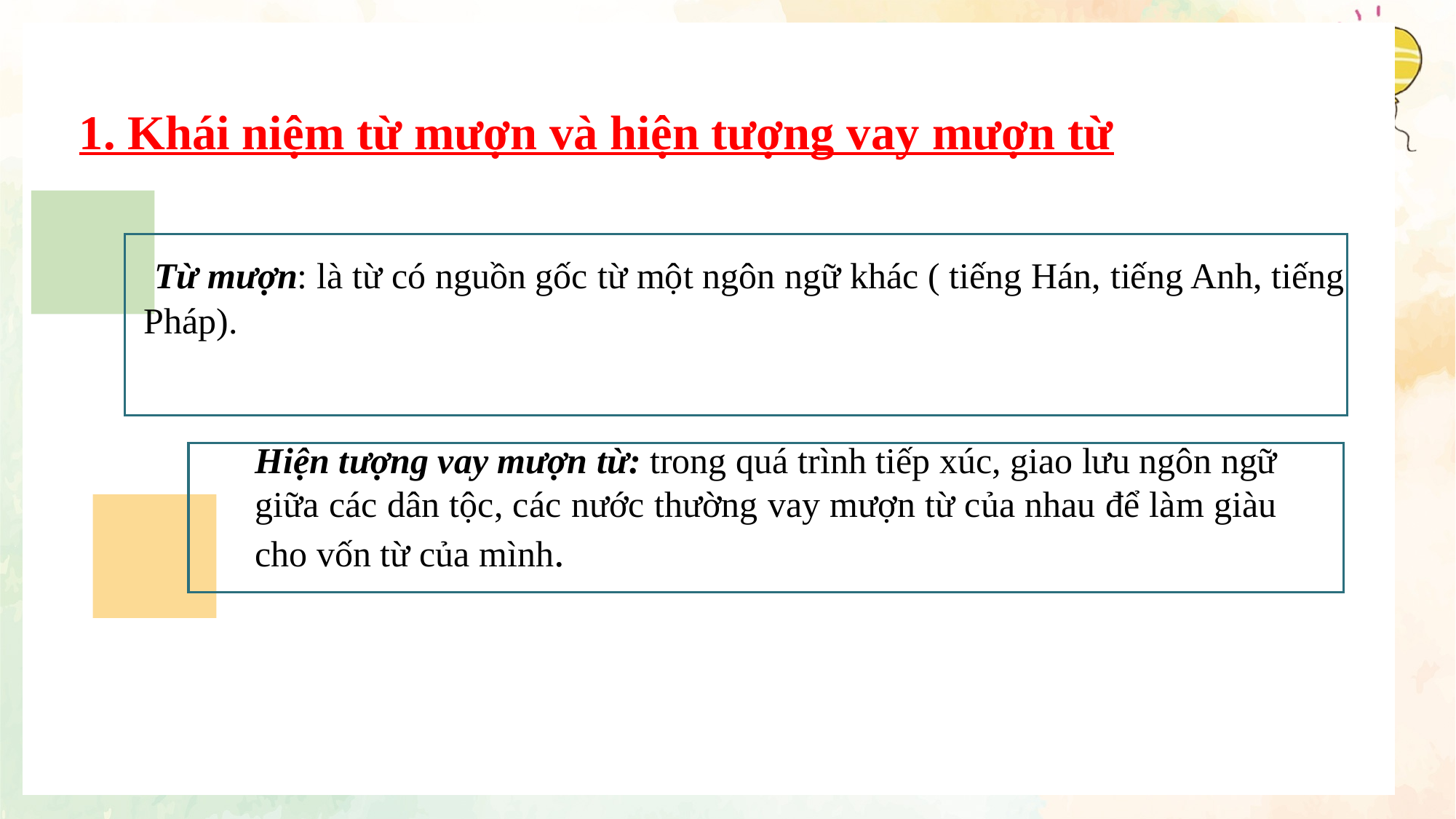

# 1. Khái niệm từ mượn và hiện tượng vay mượn từ

 Từ mượn: là từ có nguồn gốc từ một ngôn ngữ khác ( tiếng Hán, tiếng Anh, tiếng Pháp).
Hiện tượng vay mượn từ: trong quá trình tiếp xúc, giao lưu ngôn ngữ giữa các dân tộc, các nước thường vay mượn từ của nhau để làm giàu cho vốn từ của mình.